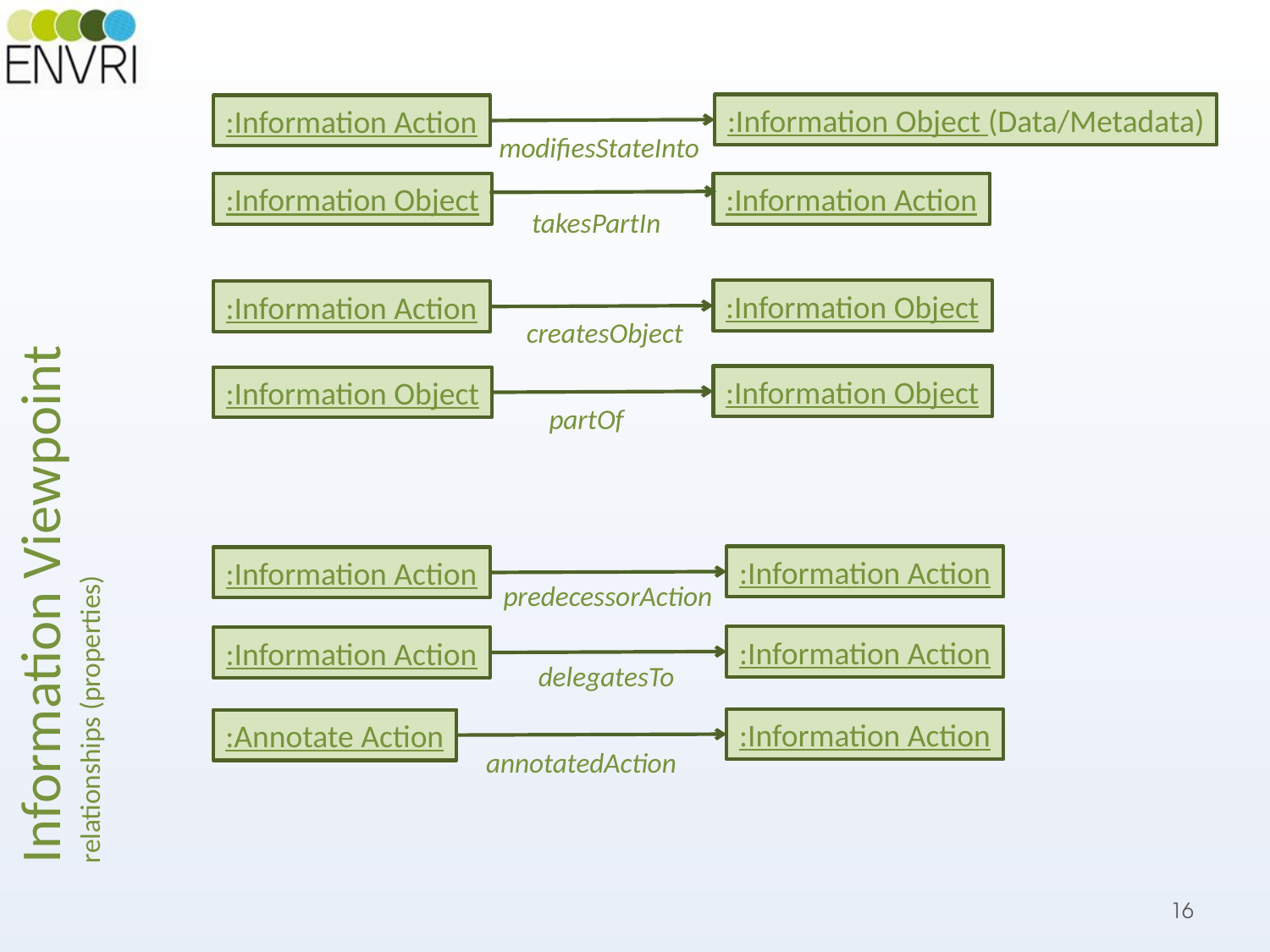

:Information Object (Data/Metadata)
:Information Action
modifiesStateInto
:Information Object
:Information Action
takesPartIn
:Information Object
:Information Action
createsObject
Information Viewpoint
relationships (properties)
:Information Object
:Information Object
partOf
:Information Action
:Information Action
predecessorAction
:Information Action
:Information Action
delegatesTo
:Information Action
:Annotate Action
annotatedAction
16